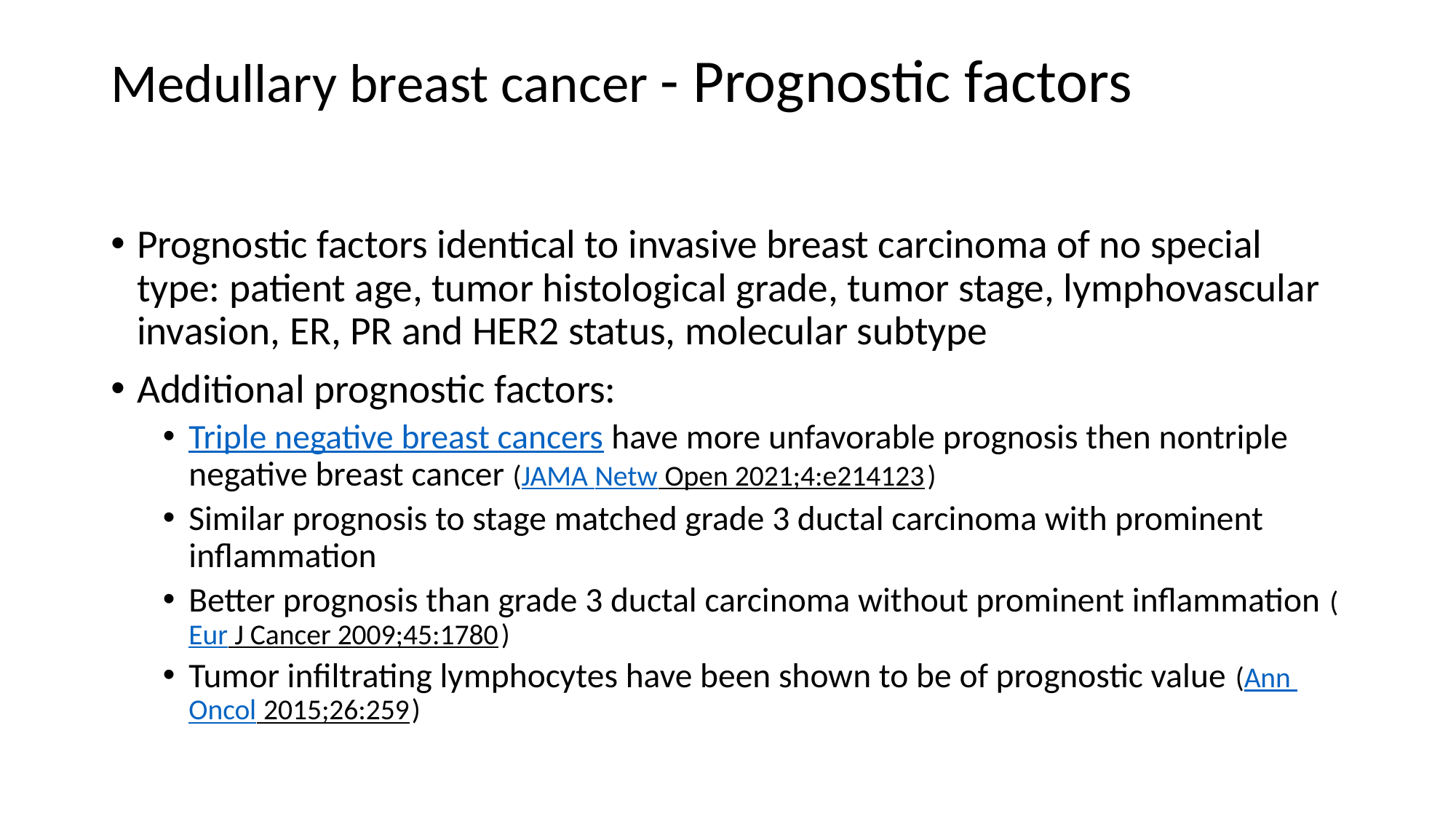

# Medullary breast cancer - Prognostic factors
Prognostic factors identical to invasive breast carcinoma of no special type: patient age, tumor histological grade, tumor stage, lymphovascular invasion, ER, PR and HER2 status, molecular subtype
Additional prognostic factors:
Triple negative breast cancers have more unfavorable prognosis then nontriple negative breast cancer (JAMA Netw Open 2021;4:e214123)
Similar prognosis to stage matched grade 3 ductal carcinoma with prominent inflammation
Better prognosis than grade 3 ductal carcinoma without prominent inflammation (Eur J Cancer 2009;45:1780)
Tumor infiltrating lymphocytes have been shown to be of prognostic value (Ann Oncol 2015;26:259)